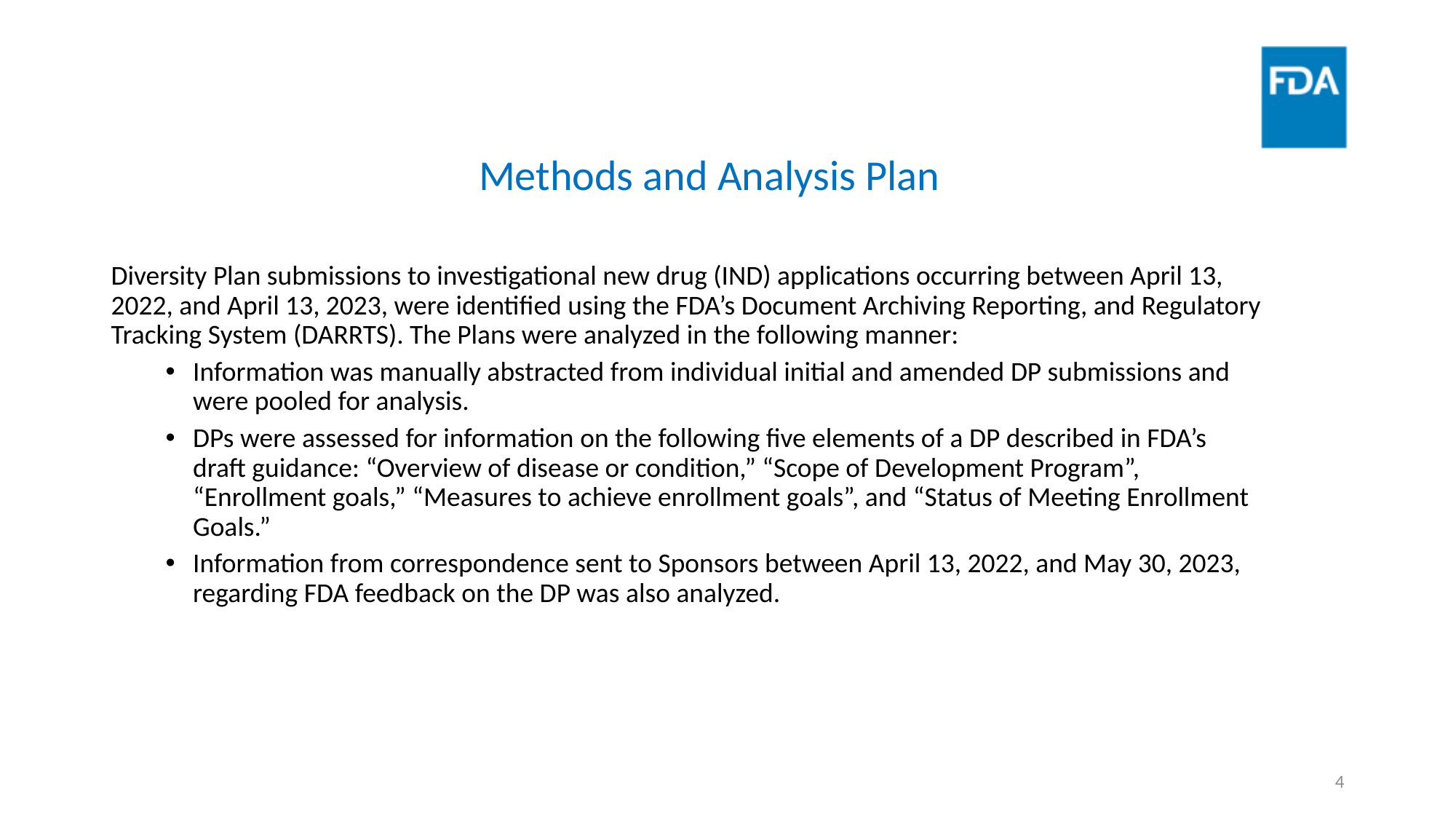

# Methods and Analysis Plan
Diversity Plan submissions to investigational new drug (IND) applications occurring between April 13, 2022, and April 13, 2023, were identified using the FDA’s Document Archiving Reporting, and Regulatory Tracking System (DARRTS). The Plans were analyzed in the following manner:
Information was manually abstracted from individual initial and amended DP submissions and were pooled for analysis.
DPs were assessed for information on the following five elements of a DP described in FDA’s draft guidance: “Overview of disease or condition,” “Scope of Development Program”, “Enrollment goals,” “Measures to achieve enrollment goals”, and “Status of Meeting Enrollment Goals.”
Information from correspondence sent to Sponsors between April 13, 2022, and May 30, 2023, regarding FDA feedback on the DP was also analyzed.
4